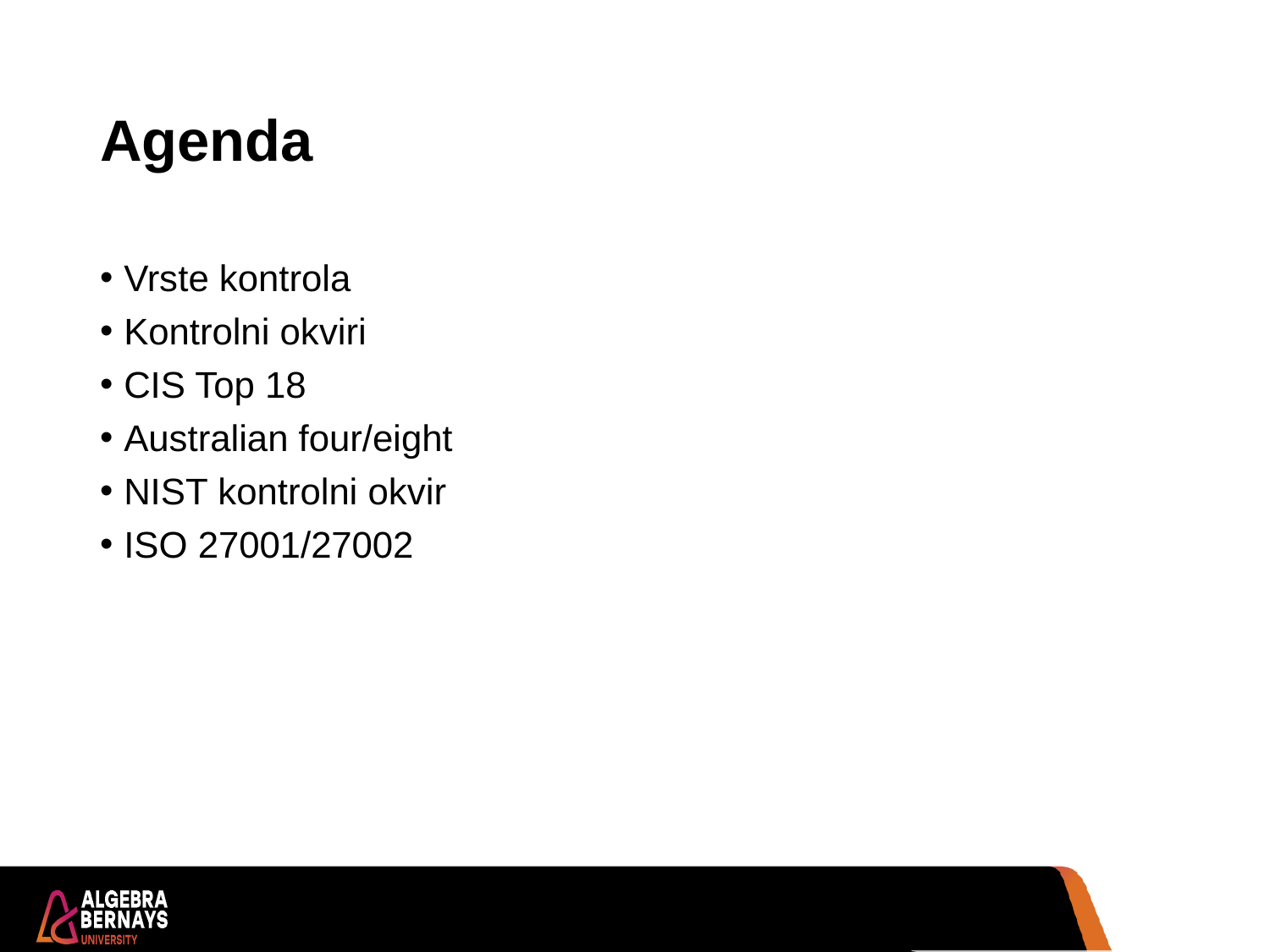

# Agenda
Vrste kontrola
Kontrolni okviri
CIS Top 18
Australian four/eight
NIST kontrolni okvir
ISO 27001/27002